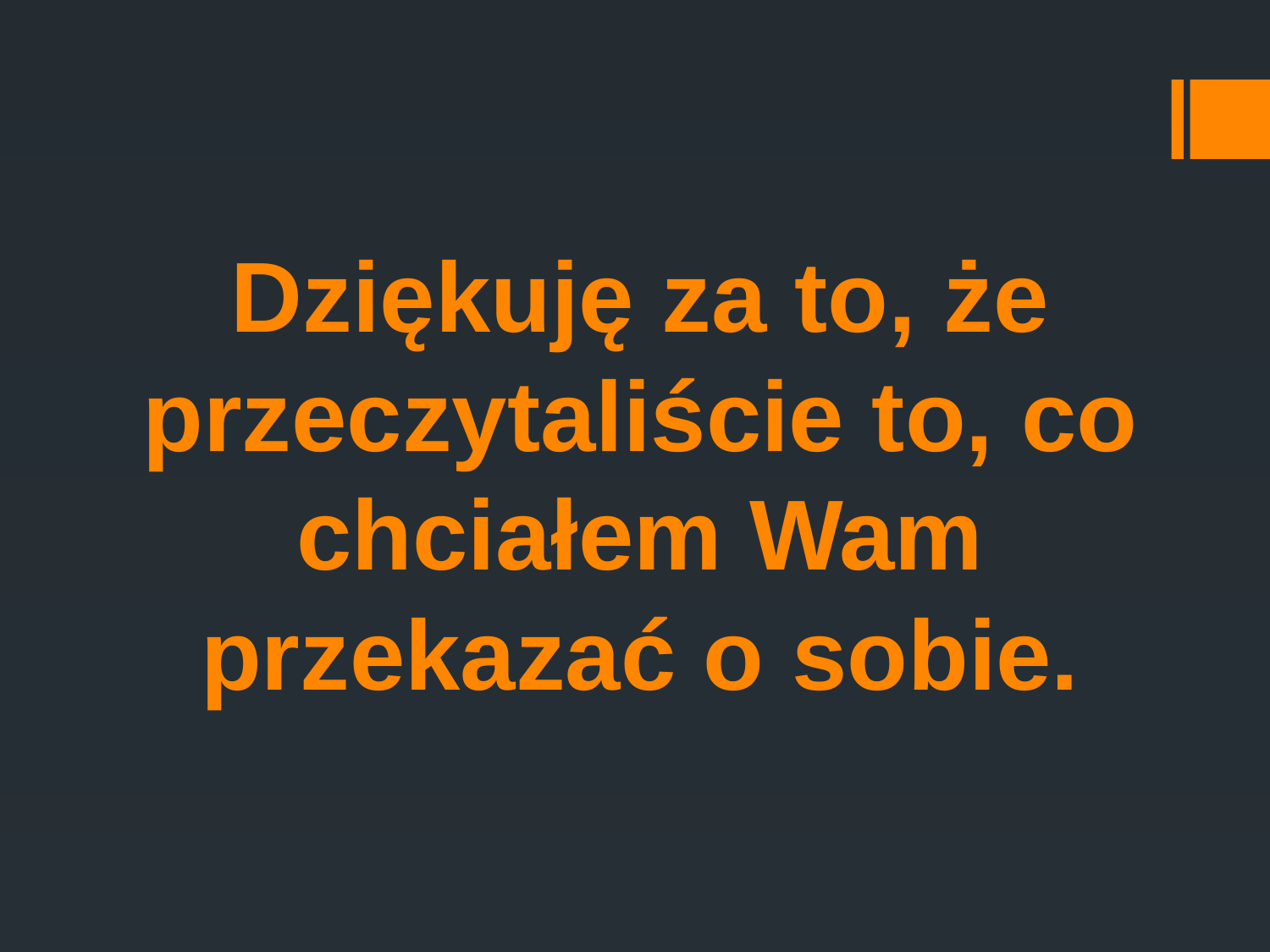

# Dziękuję za to, że przeczytaliście to, co chciałem Wam przekazać o sobie.